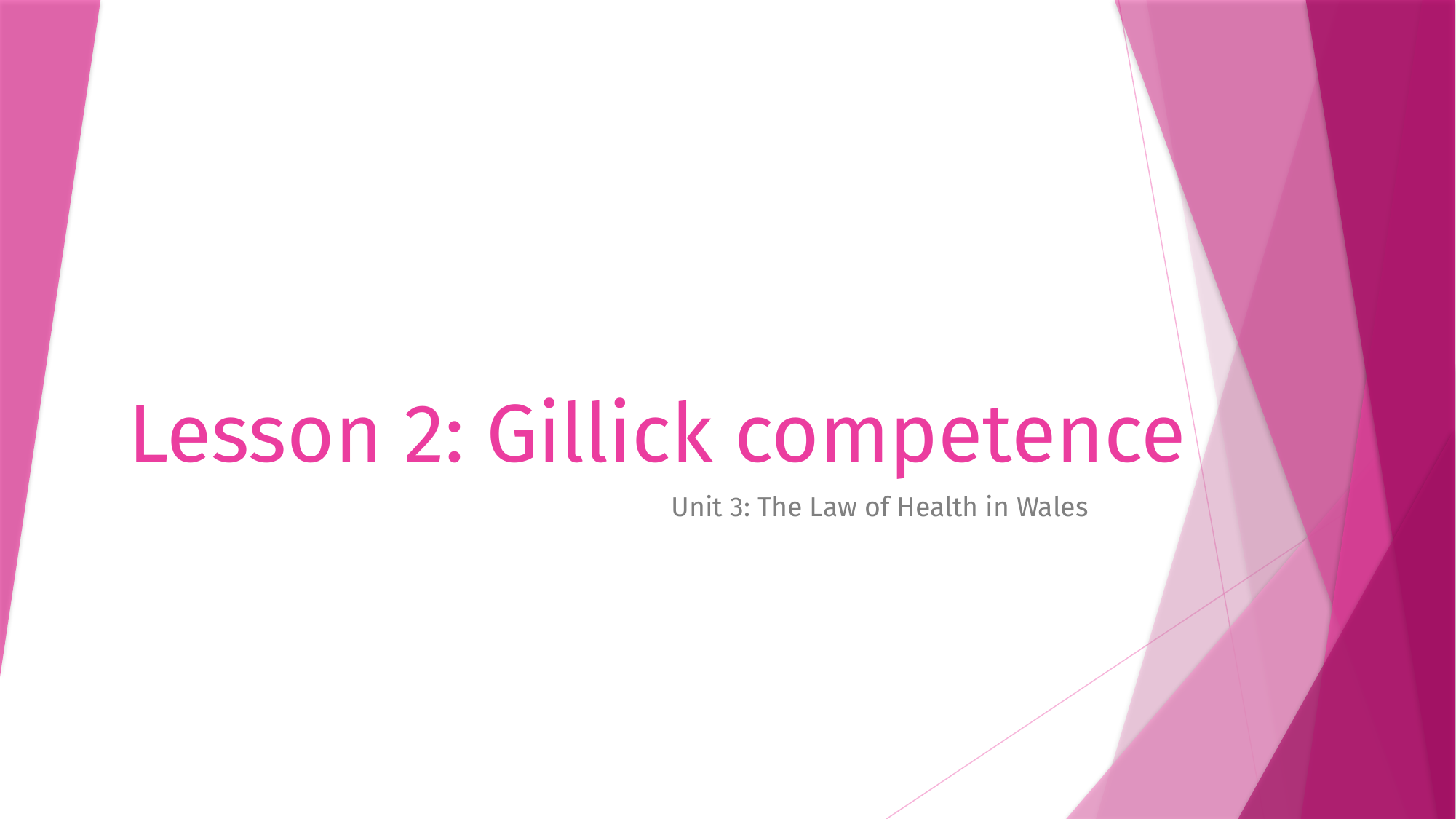

# Lesson 2: Gillick competence
Unit 3: The Law of Health in Wales